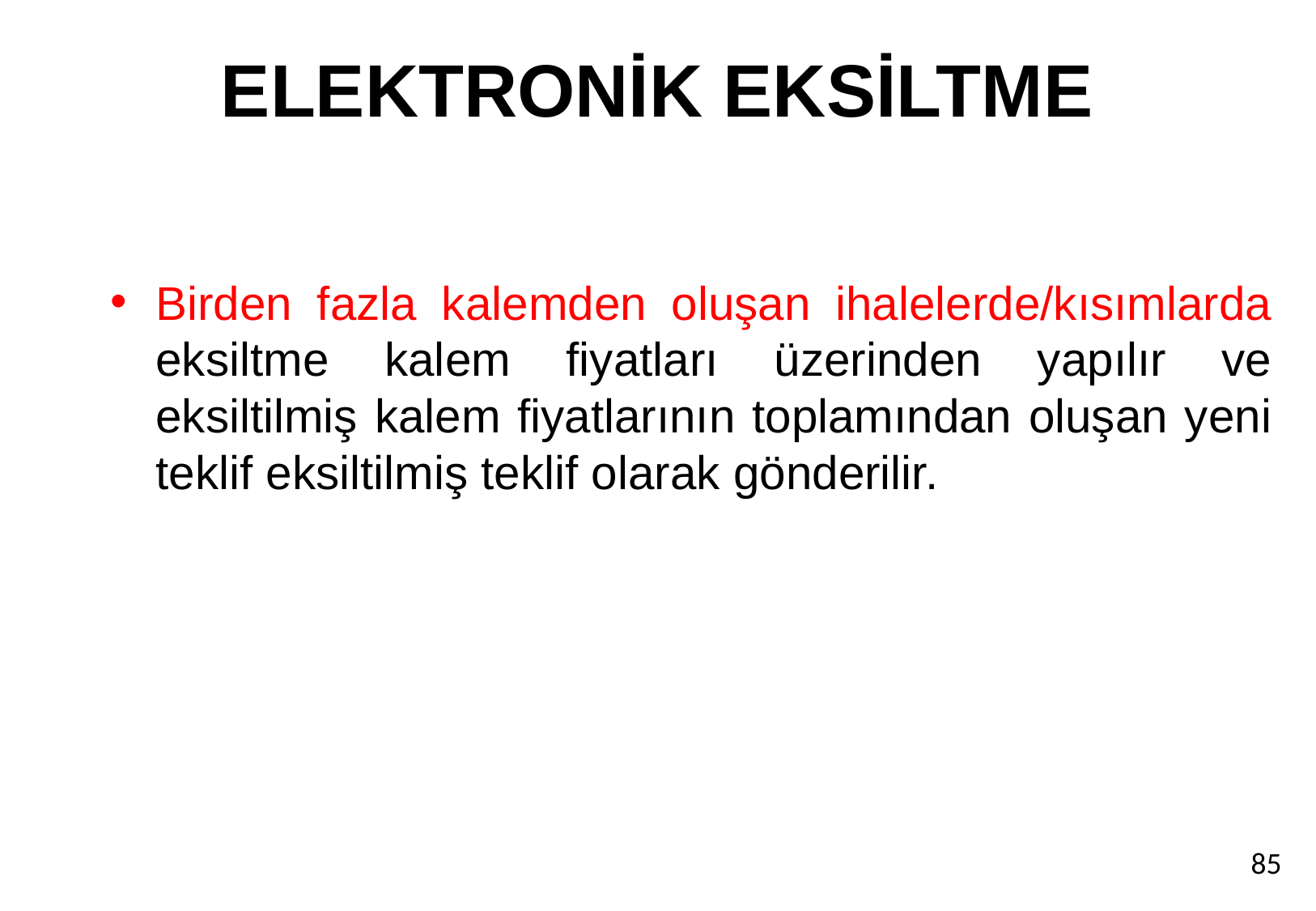

# ELEKTRONİK EKSİLTME

Birden fazla kalemden oluşan ihalelerde/kısımlarda eksiltme kalem fiyatları üzerinden yapılır ve eksiltilmiş kalem fiyatlarının toplamından oluşan yeni teklif eksiltilmiş teklif olarak gönderilir.

85